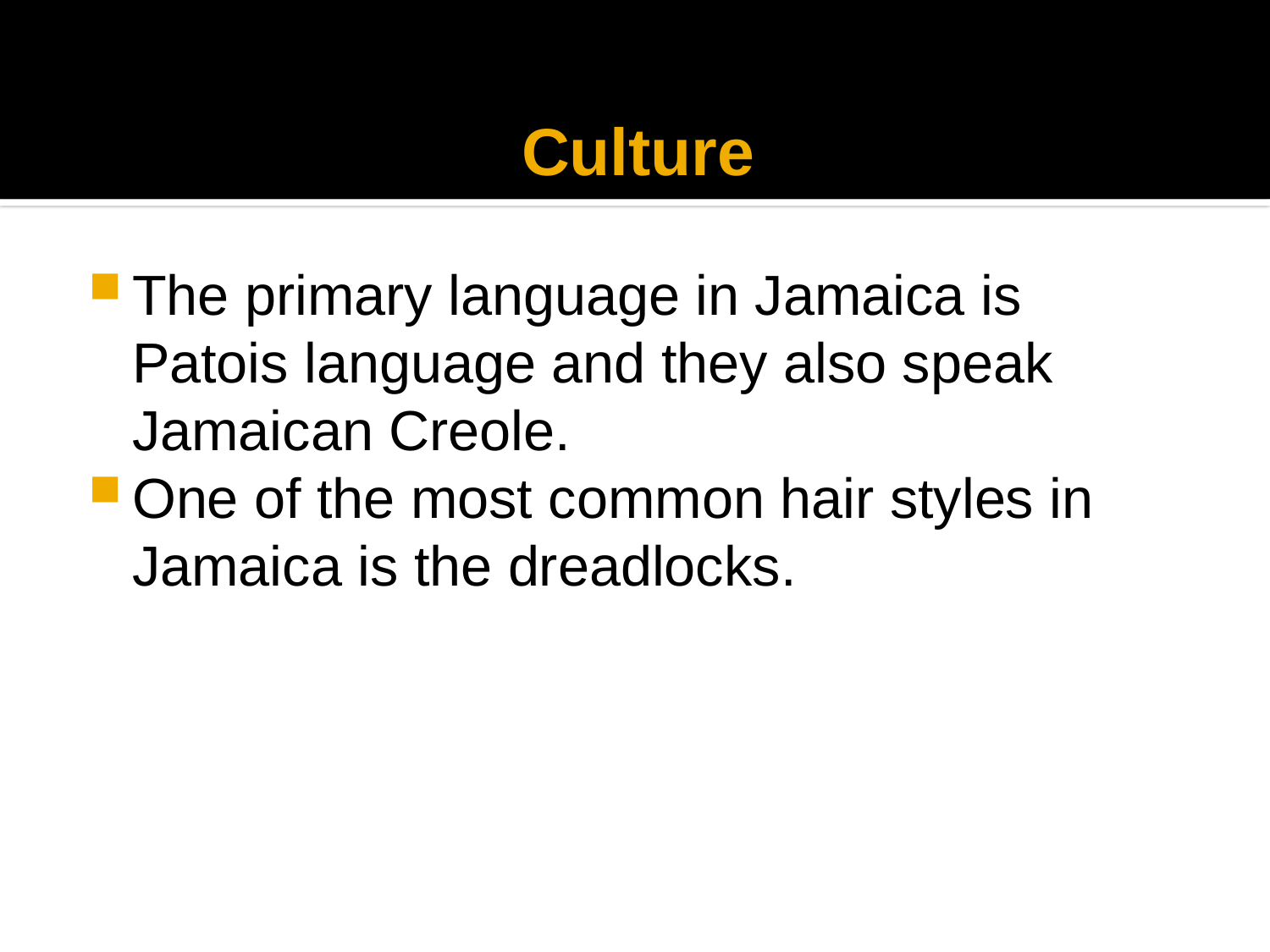

# Culture
The primary language in Jamaica is Patois language and they also speak Jamaican Creole.
One of the most common hair styles in Jamaica is the dreadlocks.